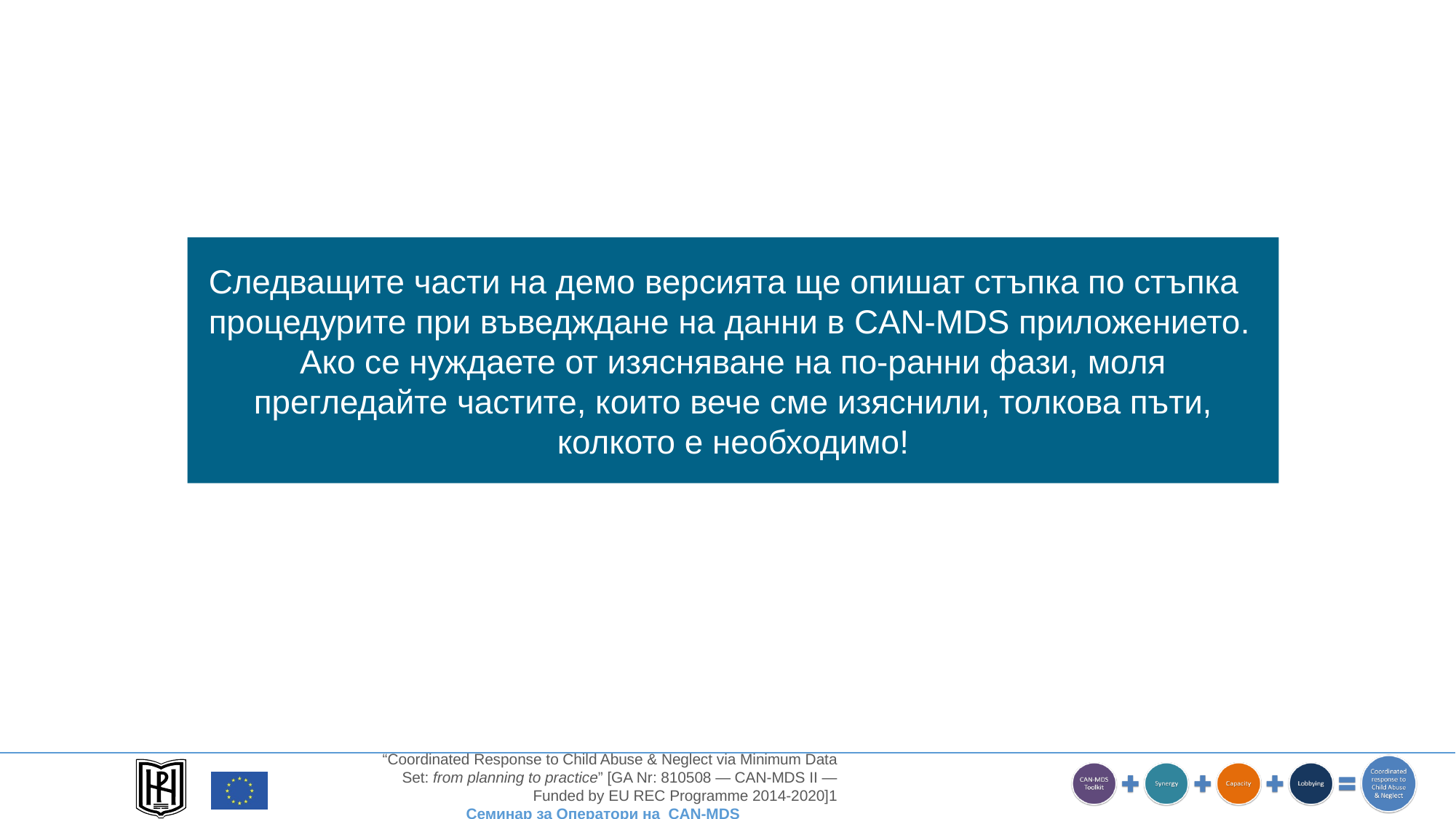

Следващите части на демо версията ще опишат стъпка по стъпка процедурите при въведждане на данни в CAN-MDS приложението.
Ако се нуждаете от изясняване на по-ранни фази, моля прегледайте частите, които вече сме изяснили, толкова пъти, колкото е необходимо!